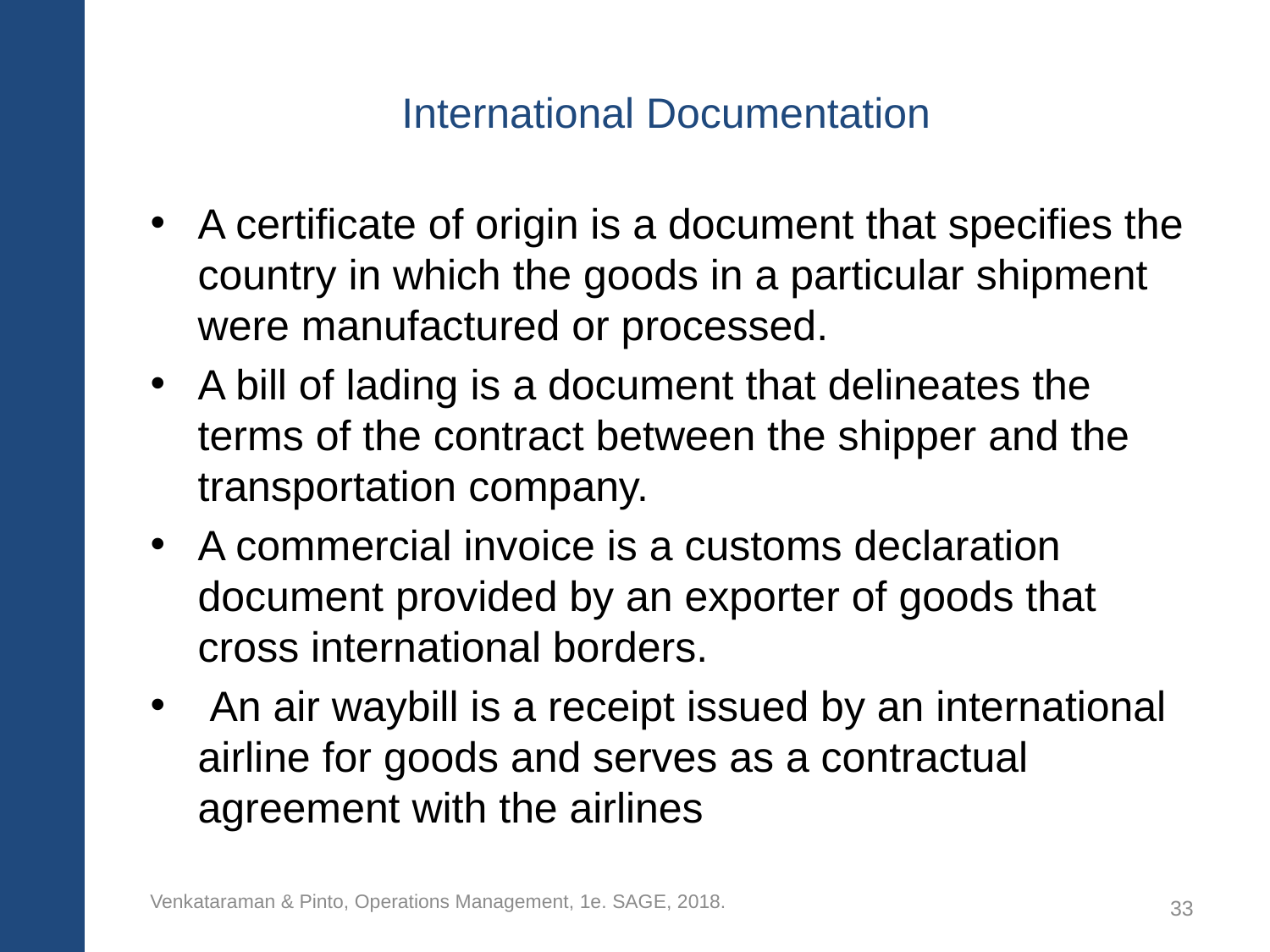

# International Documentation
A certificate of origin is a document that specifies the country in which the goods in a particular shipment were manufactured or processed.
A bill of lading is a document that delineates the terms of the contract between the shipper and the transportation company.
A commercial invoice is a customs declaration document provided by an exporter of goods that cross international borders.
 An air waybill is a receipt issued by an international airline for goods and serves as a contractual agreement with the airlines
Venkataraman & Pinto, Operations Management, 1e. SAGE, 2018.
33